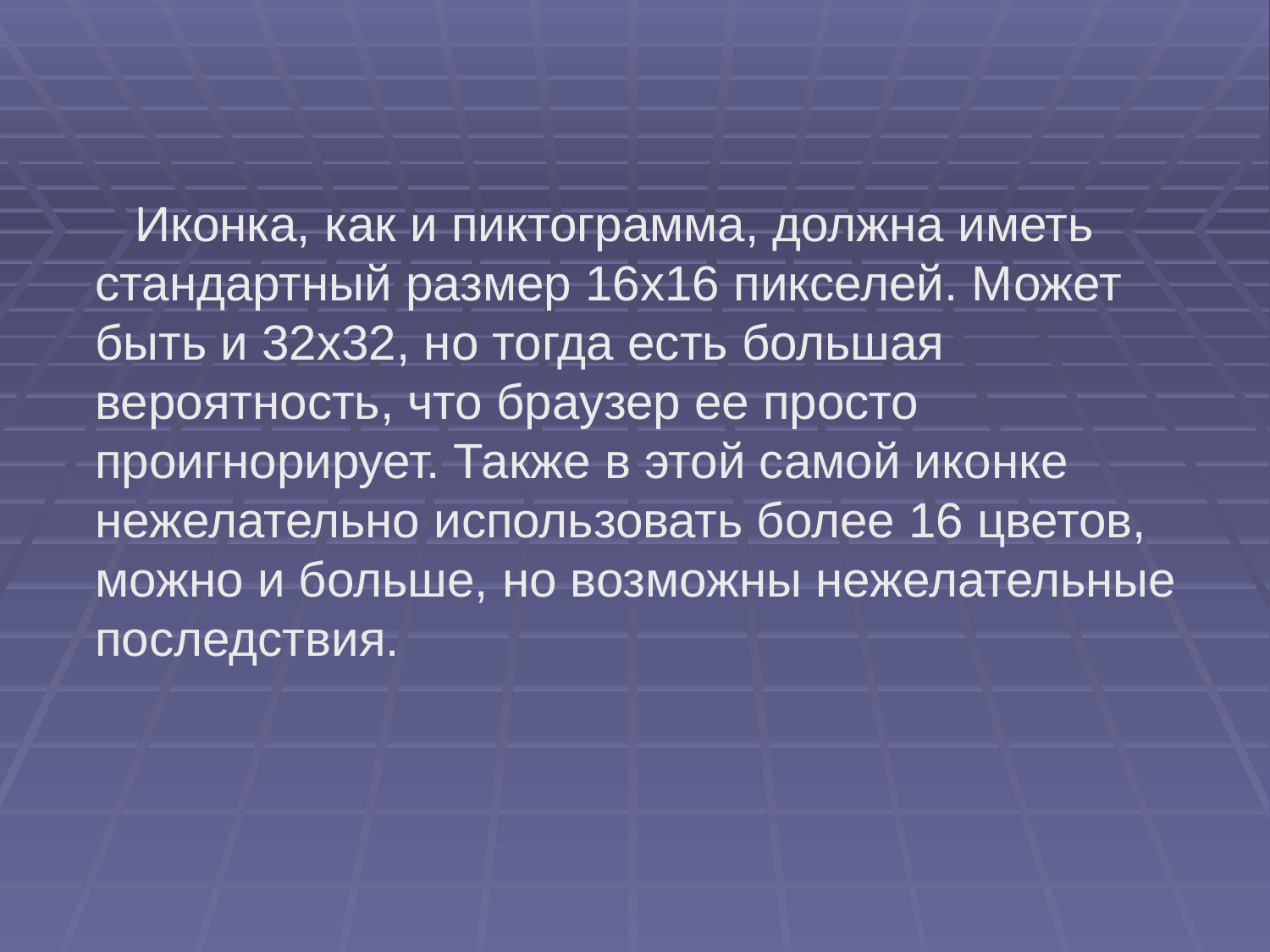

Иконка, как и пиктограмма, должна иметь стандартный размер 16х16 пикселей. Может быть и 32х32, но тогда есть большая вероятность, что браузер ее просто проигнорирует. Также в этой самой иконке нежелательно использовать более 16 цветов, можно и больше, но возможны нежелательные последствия.